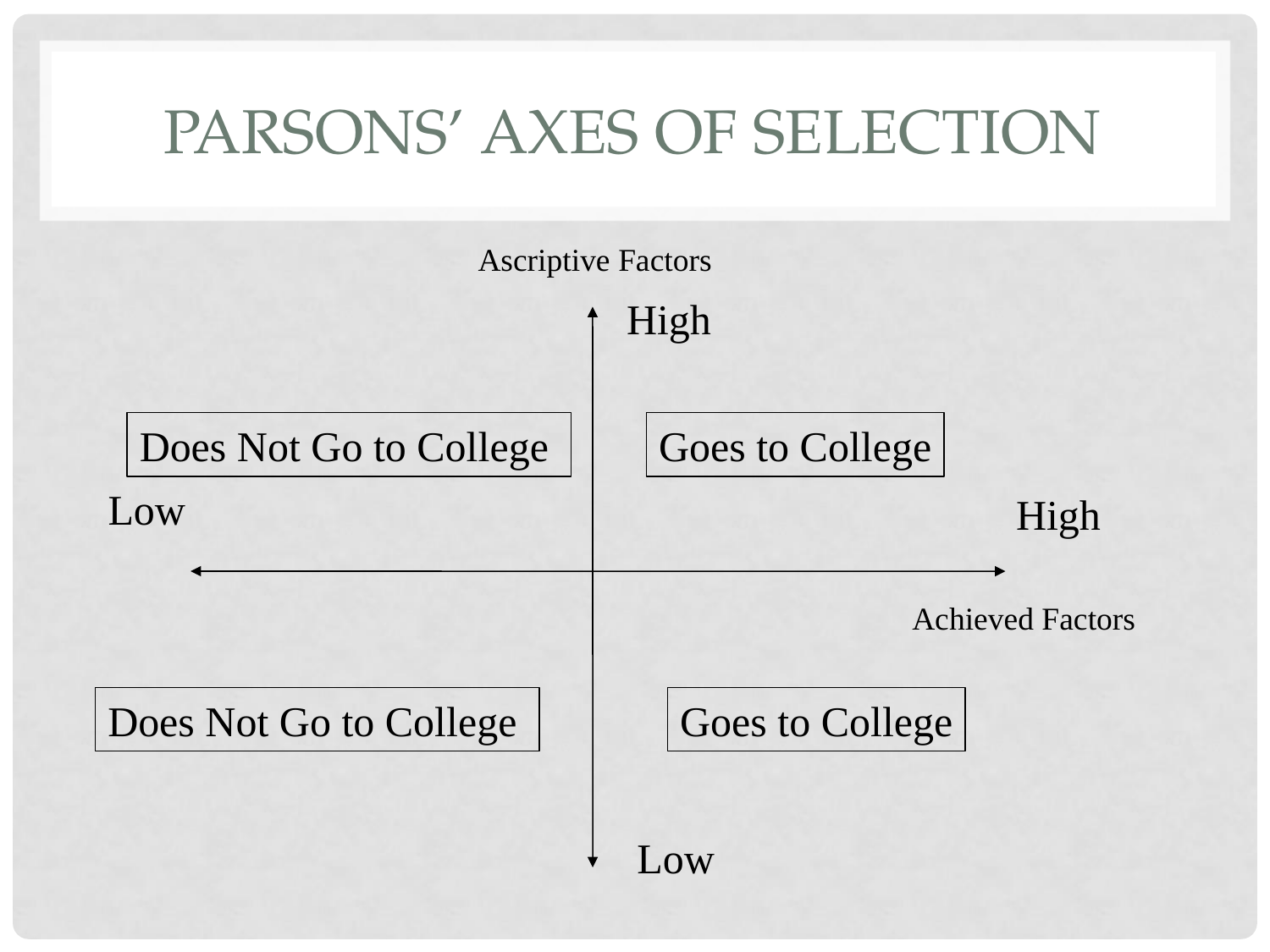

# PARSONS’ AXES OF SELECTION
Ascriptive Factors
High

Does Not Go to College
Goes to College
Low
High

Achieved Factors
Does Not Go to College
Goes to College
Low